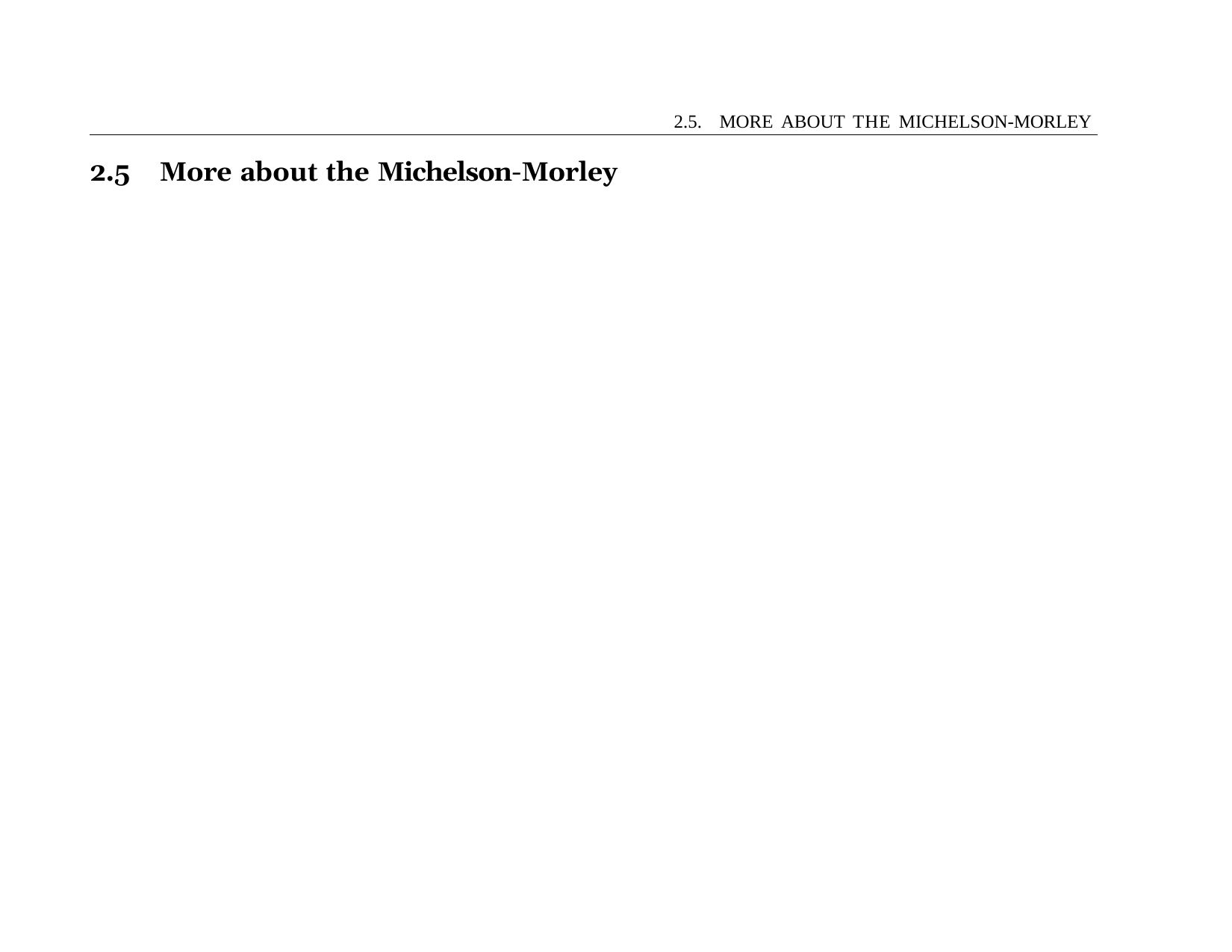

2.5.  MORE ABOUT THE MICHELSON-MORLEY

2.5	More about the Michelson-Morley